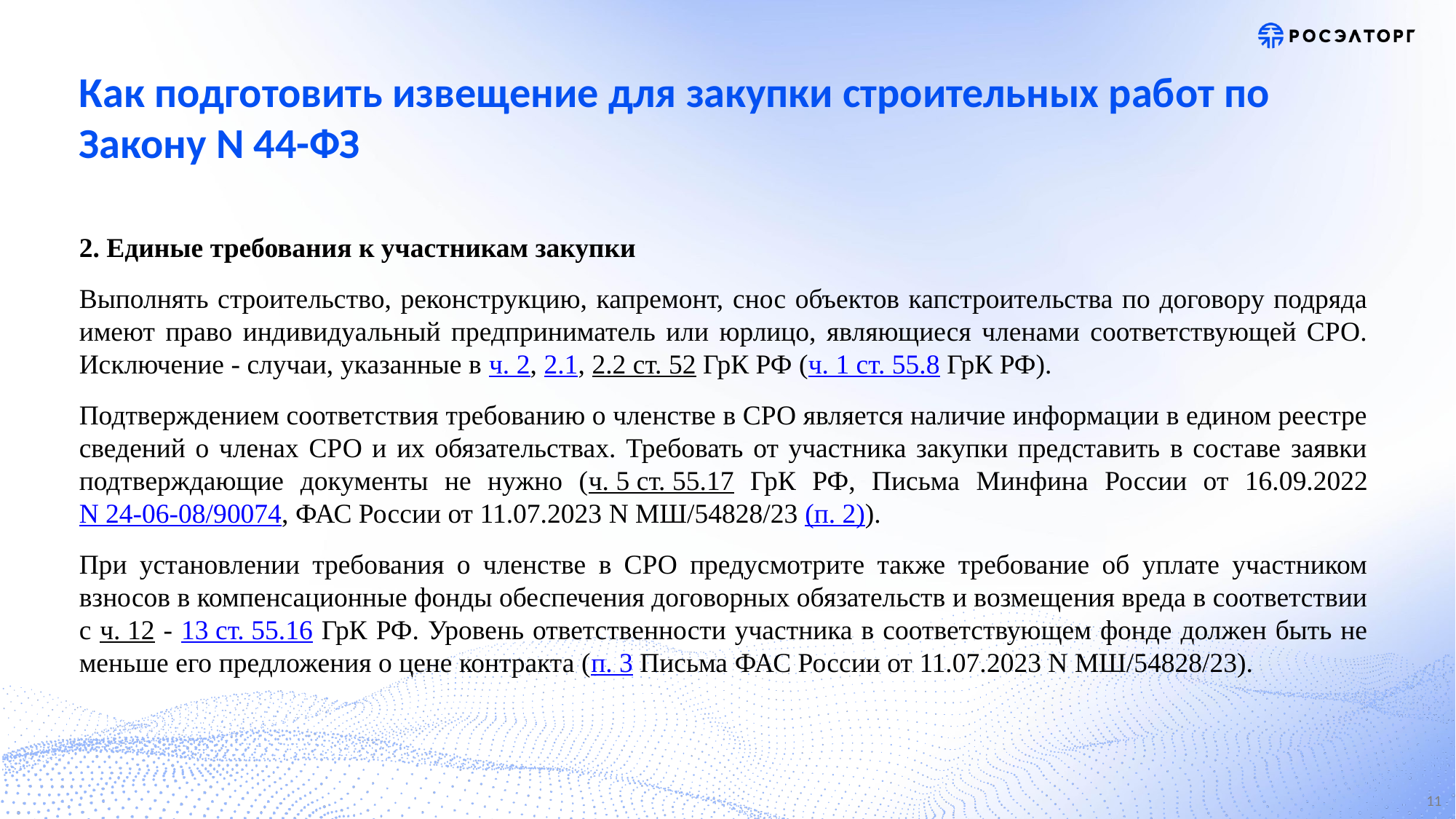

# Как подготовить извещение для закупки строительных работ по Закону N 44-ФЗ
2. Единые требования к участникам закупки
Выполнять строительство, реконструкцию, капремонт, снос объектов капстроительства по договору подряда имеют право индивидуальный предприниматель или юрлицо, являющиеся членами соответствующей СРО. Исключение - случаи, указанные в ч. 2, 2.1, 2.2 ст. 52 ГрК РФ (ч. 1 ст. 55.8 ГрК РФ).
Подтверждением соответствия требованию о членстве в СРО является наличие информации в едином реестре сведений о членах СРО и их обязательствах. Требовать от участника закупки представить в составе заявки подтверждающие документы не нужно (ч. 5 ст. 55.17 ГрК РФ, Письма Минфина России от 16.09.2022 N 24-06-08/90074, ФАС России от 11.07.2023 N МШ/54828/23 (п. 2)).
При установлении требования о членстве в СРО предусмотрите также требование об уплате участником взносов в компенсационные фонды обеспечения договорных обязательств и возмещения вреда в соответствии с ч. 12 - 13 ст. 55.16 ГрК РФ. Уровень ответственности участника в соответствующем фонде должен быть не меньше его предложения о цене контракта (п. 3 Письма ФАС России от 11.07.2023 N МШ/54828/23).